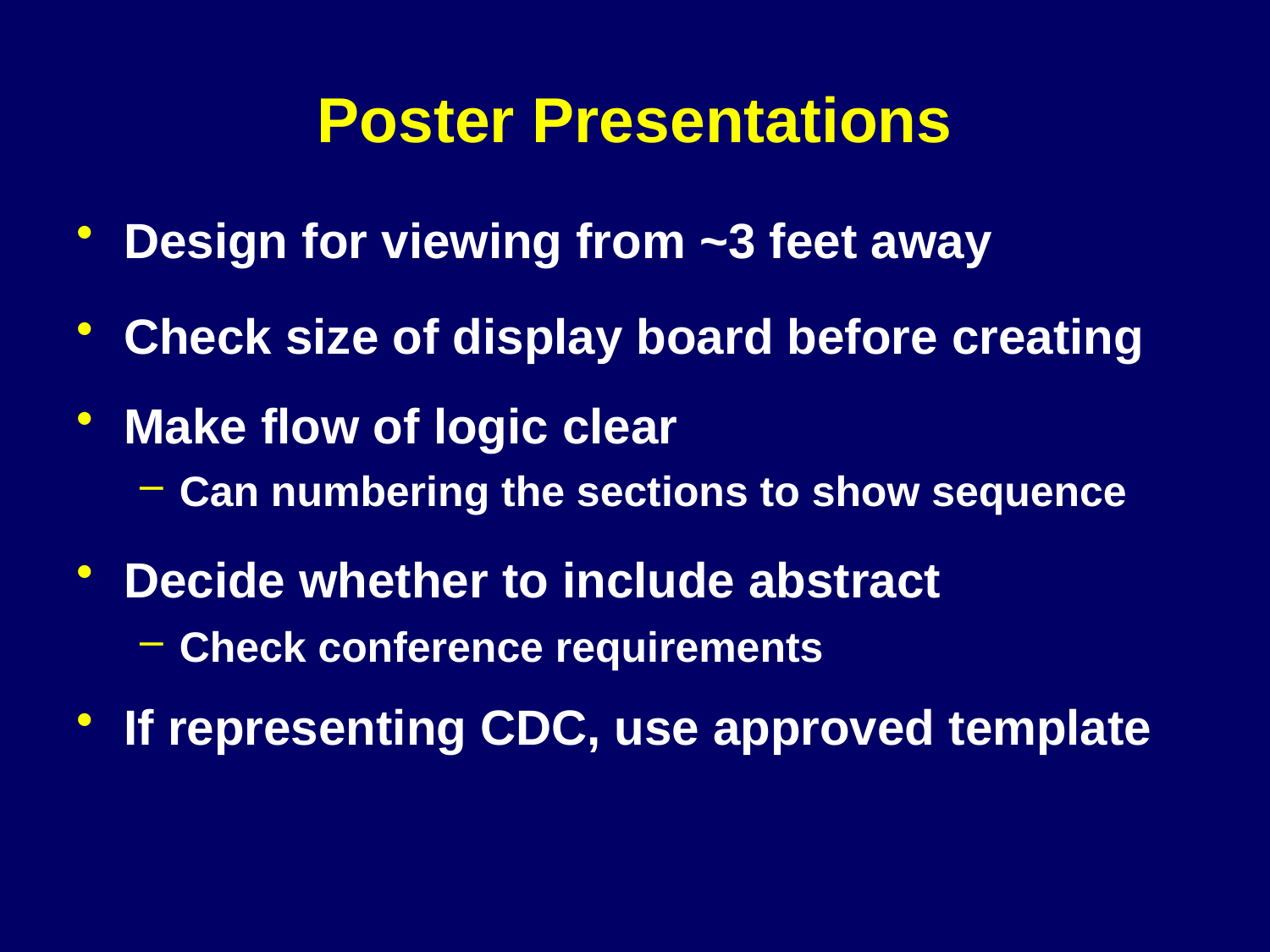

# Poster Presentations
Design for viewing from ~3 feet away
Check size of display board before creating
Make flow of logic clear
Can numbering the sections to show sequence

Decide whether to include abstract
Check conference requirements
If representing CDC, use approved template